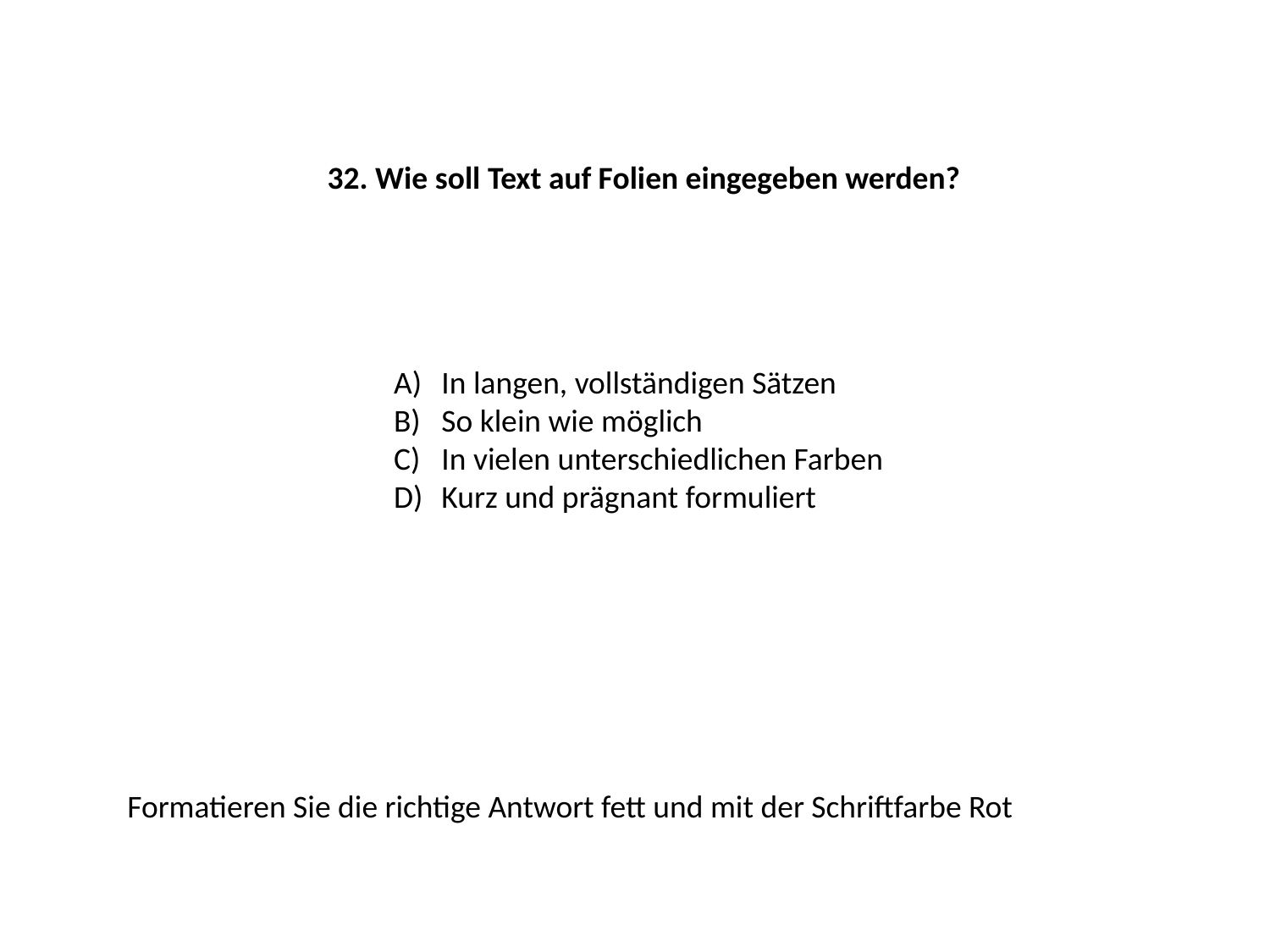

32. Wie soll Text auf Folien eingegeben werden?
In langen, vollständigen Sätzen
So klein wie möglich
In vielen unterschiedlichen Farben
Kurz und prägnant formuliert
Formatieren Sie die richtige Antwort fett und mit der Schriftfarbe Rot